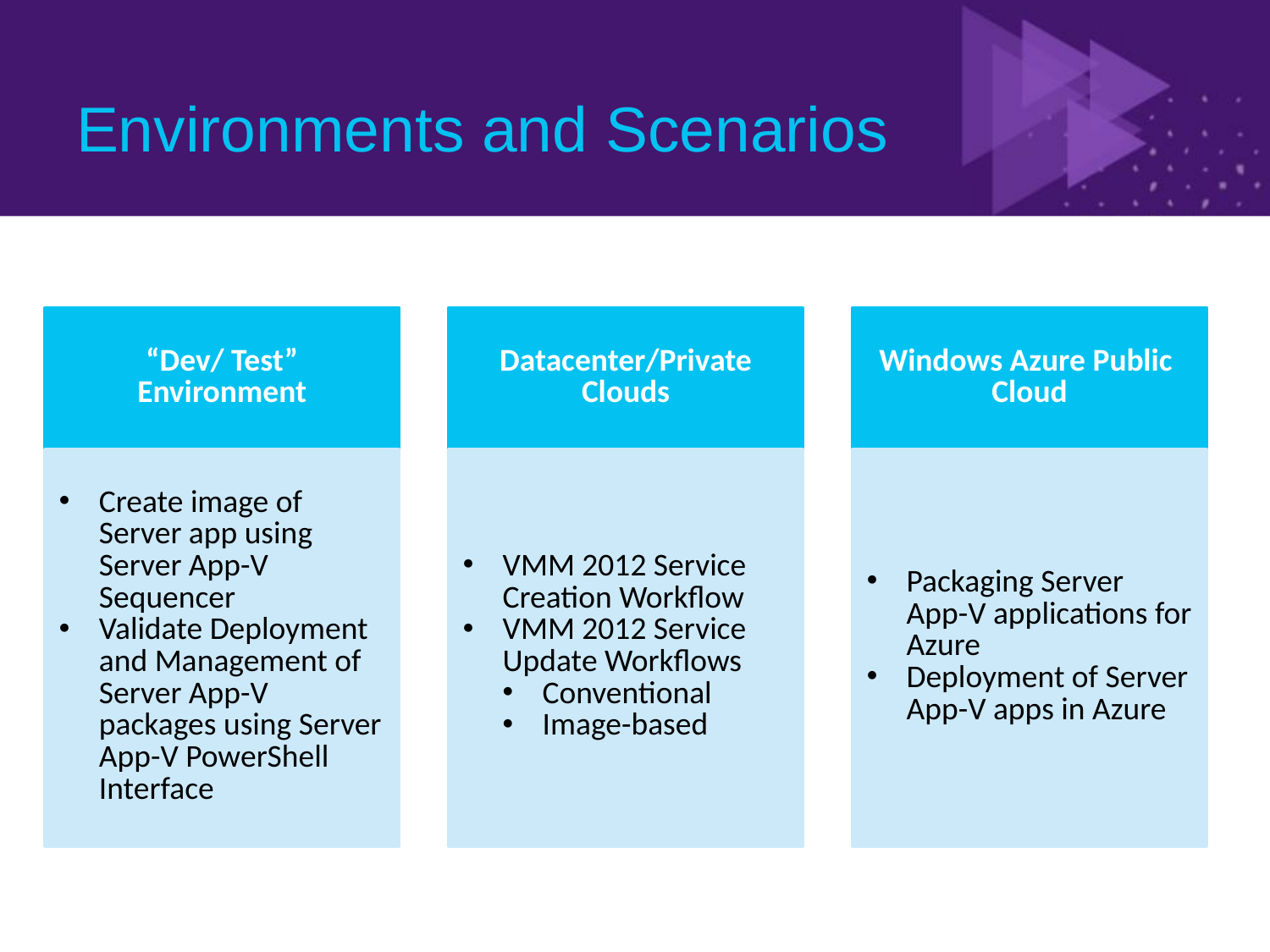

# Environments and Scenarios
“Dev/ Test” Environment
Validate Deployment and Management of Server App-V packages using Server App-V PowerShell Interface
Datacenter/Private Clouds
VMM 2012 Service Update Workflows
Windows Azure Public  Cloud
Packaging Server App-V applications for Azure
Deployment of Server App-V apps in Azure
Image-based
Create image of Server app using Server App-V Sequencer
VMM 2012 Service Creation Workflow
Conventional